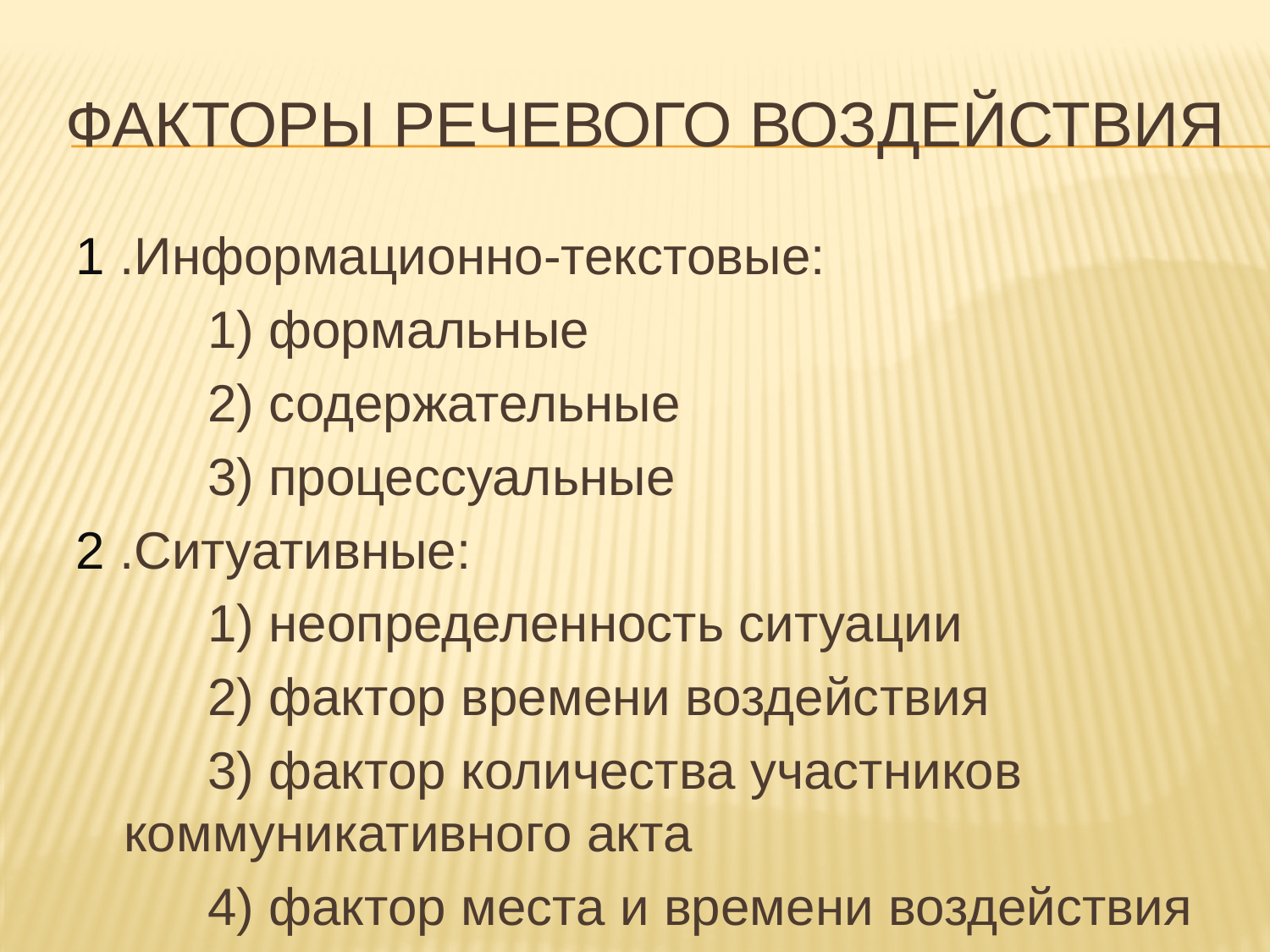

# Факторы речевого воздействия
1 .Информационно-текстовые:
         1) формальные
         2) содержательные
         3) процессуальные
2 .Ситуативные:
         1) неопределенность ситуации
         2) фактор времени воздействия
         3) фактор количества участников коммуникативного акта
         4) фактор места и времени воздействия